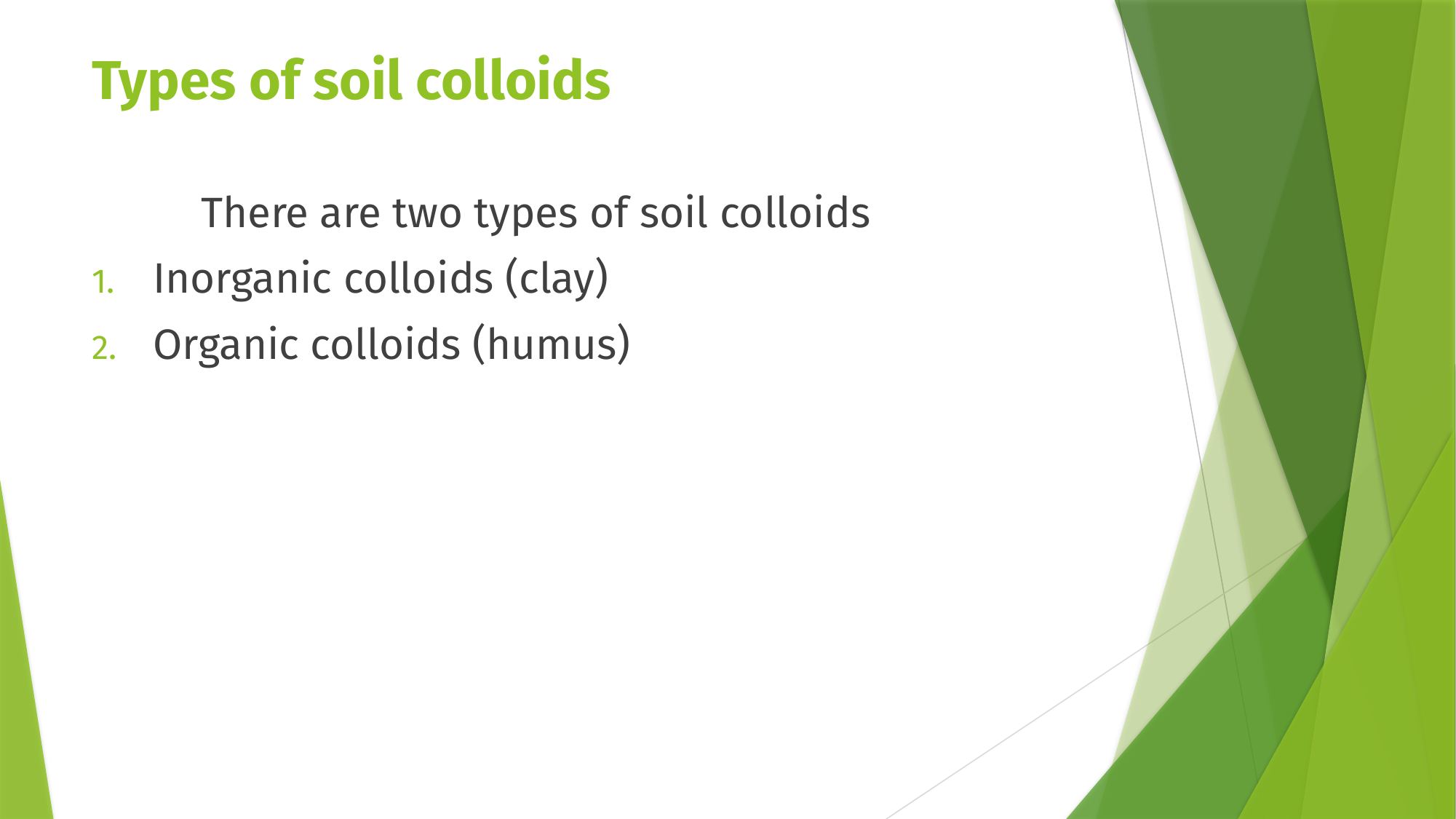

# Types of soil colloids
	There are two types of soil colloids
Inorganic colloids (clay)
Organic colloids (humus)